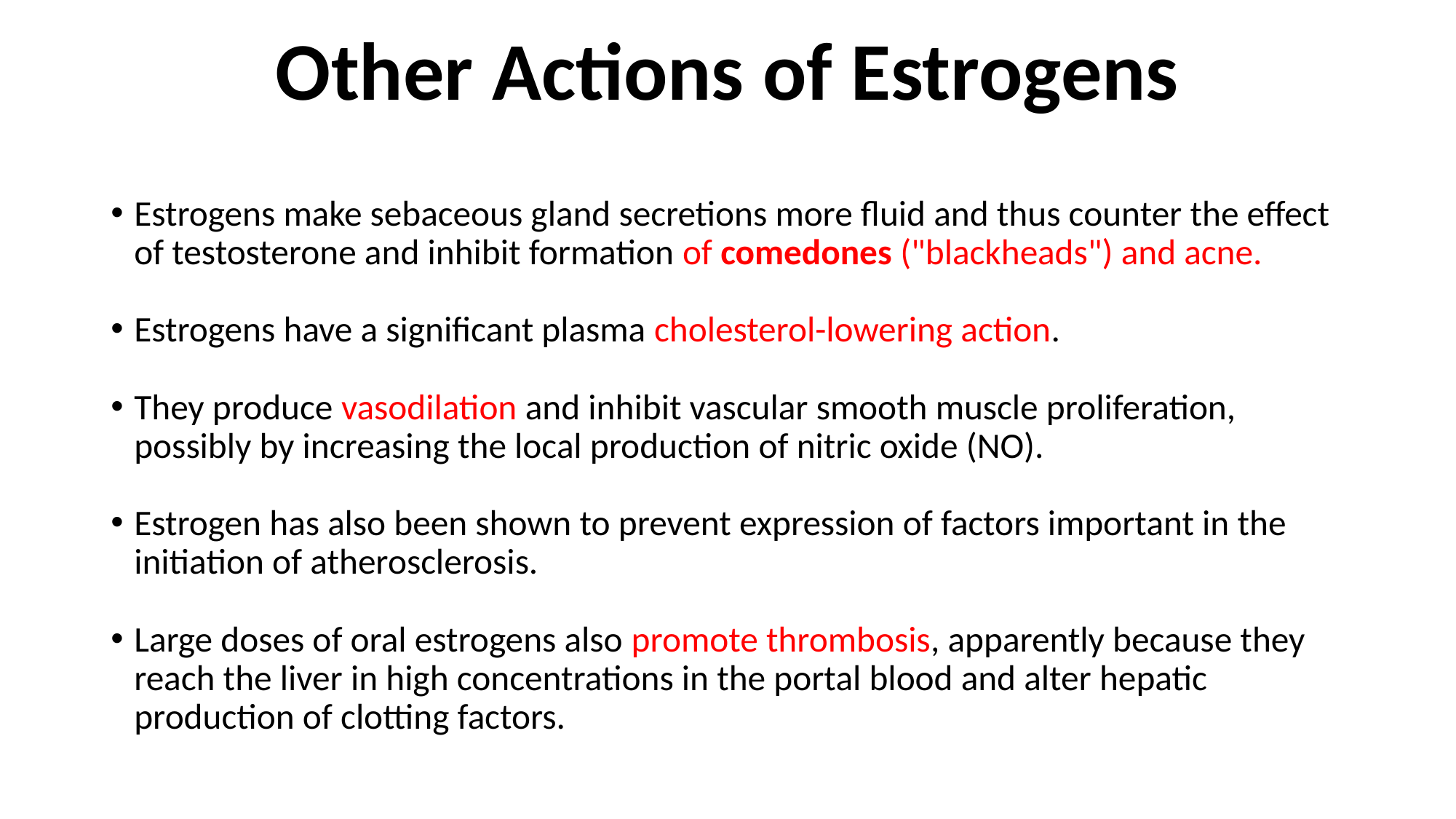

# Other Actions of Estrogens
Estrogens make sebaceous gland secretions more fluid and thus counter the effect of testosterone and inhibit formation of comedones ("blackheads") and acne.

Estrogens have a significant plasma cholesterol-lowering action.

They produce vasodilation and inhibit vascular smooth muscle proliferation, possibly by increasing the local production of nitric oxide (NO).

Estrogen has also been shown to prevent expression of factors important in the initiation of atherosclerosis.

Large doses of oral estrogens also promote thrombosis, apparently because they reach the liver in high concentrations in the portal blood and alter hepatic production of clotting factors.